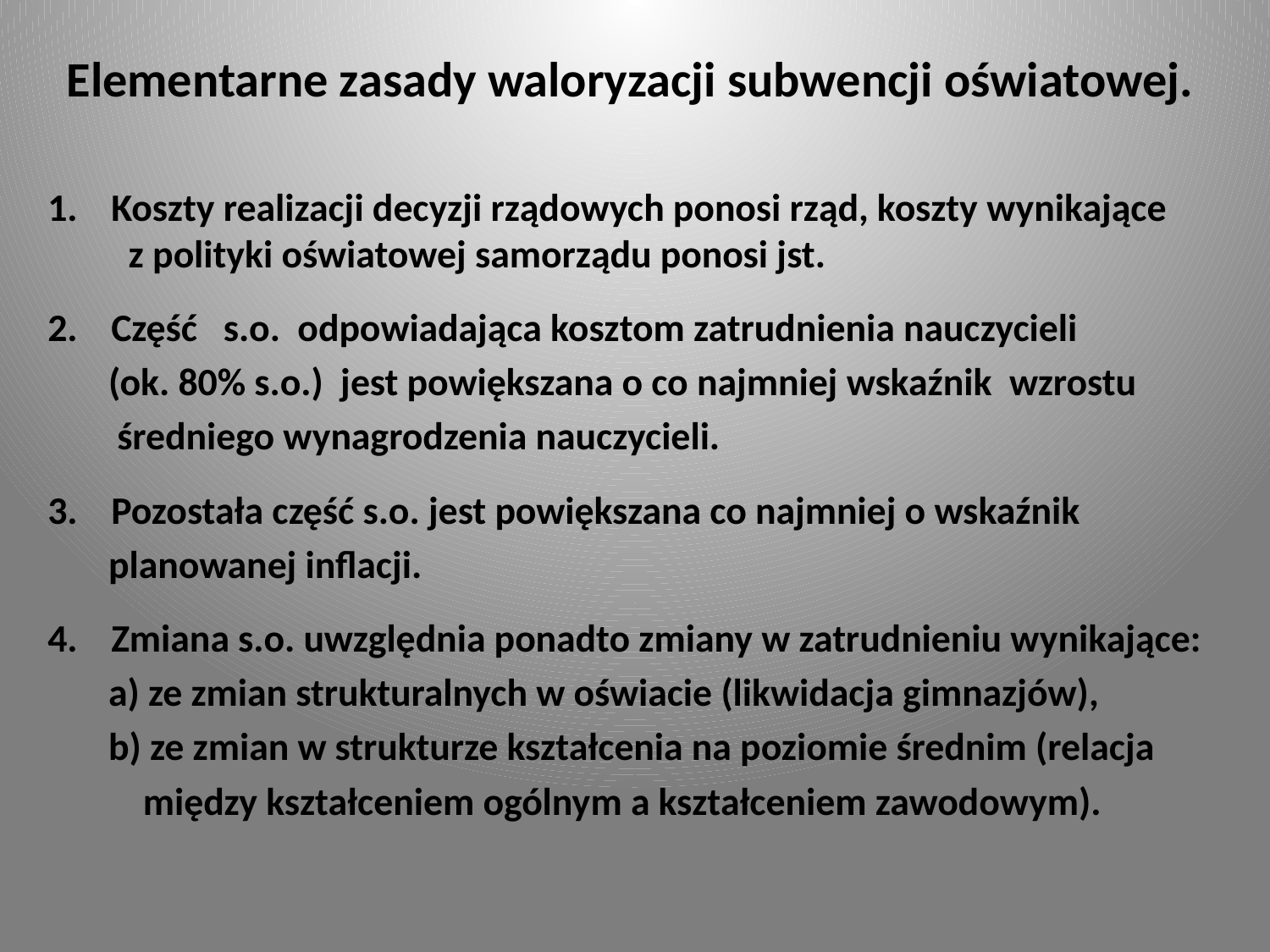

# Elementarne zasady waloryzacji subwencji oświatowej.
Koszty realizacji decyzji rządowych ponosi rząd, koszty wynikające        z polityki oświatowej samorządu ponosi jst.

Część   s.o.  odpowiadająca kosztom zatrudnienia nauczycieli
       (ok. 80% s.o.)  jest powiększana o co najmniej wskaźnik  wzrostu
        średniego wynagrodzenia nauczycieli.

Pozostała część s.o. jest powiększana co najmniej o wskaźnik
       planowanej inflacji.

Zmiana s.o. uwzględnia ponadto zmiany w zatrudnieniu wynikające:
       a) ze zmian strukturalnych w oświacie (likwidacja gimnazjów),
       b) ze zmian w strukturze kształcenia na poziomie średnim (relacja
           między kształceniem ogólnym a kształceniem zawodowym).